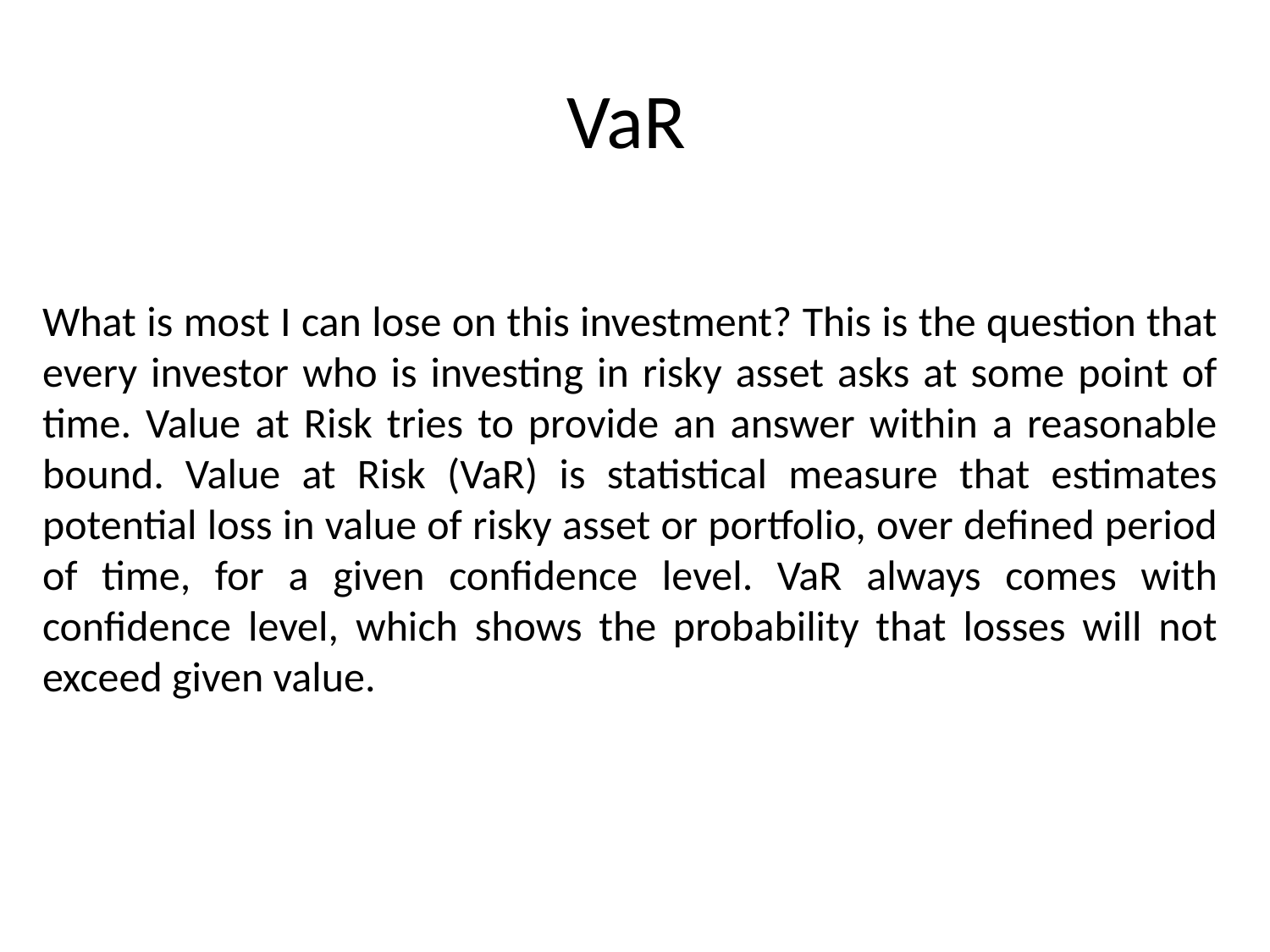

# VaR
What is most I can lose on this investment? This is the question that every investor who is investing in risky asset asks at some point of time. Value at Risk tries to provide an answer within a reasonable bound. Value at Risk (VaR) is statistical measure that estimates potential loss in value of risky asset or portfolio, over defined period of time, for a given confidence level. VaR always comes with confidence level, which shows the probability that losses will not exceed given value.